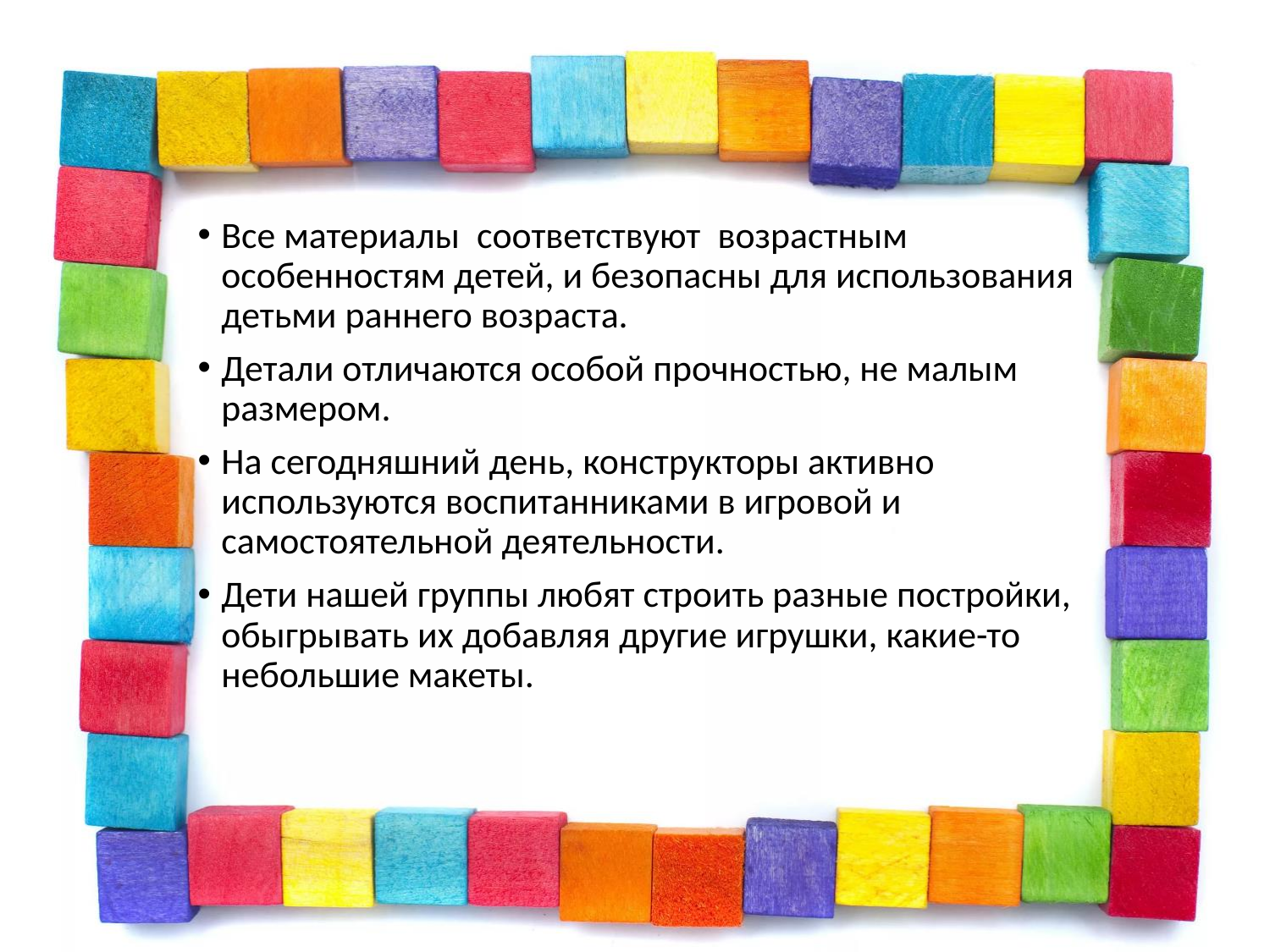

Все материалы  соответствуют  возрастным особенностям детей, и безопасны для использования детьми раннего возраста.
Детали отличаются особой прочностью, не малым размером.
На сегодняшний день, конструкторы активно используются воспитанниками в игровой и самостоятельной деятельности.
Дети нашей группы любят строить разные постройки, обыгрывать их добавляя другие игрушки, какие-то небольшие макеты.